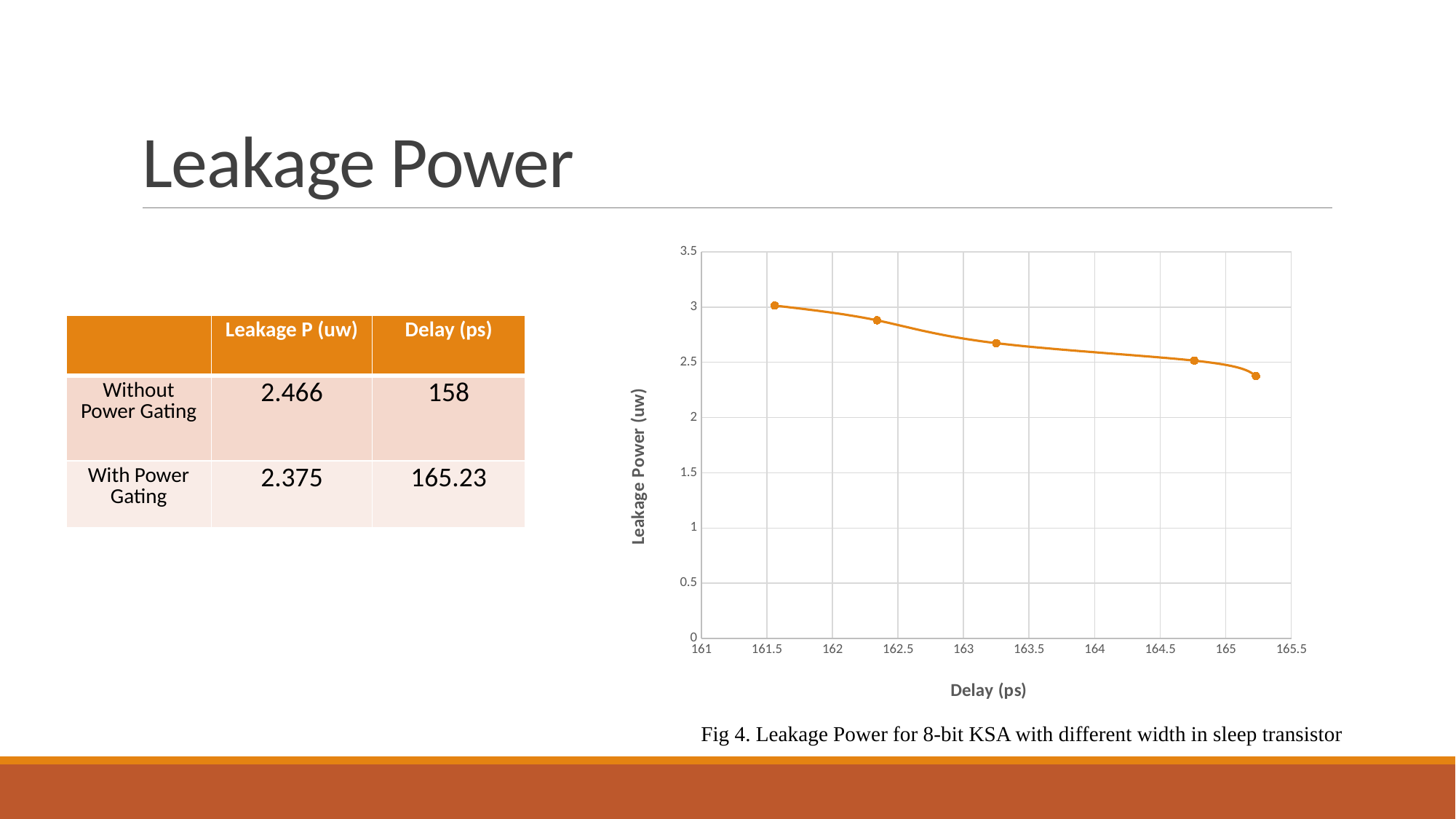

# Leakage Power

### Chart

| Category |  |
|---|---|
|  | Leakage P (uw) | Delay (ps) |
| --- | --- | --- |
| Without Power Gating | 2.466 | 158 |
| With Power Gating | 2.375 | 165.23 |
Fig 4. Leakage Power for 8-bit KSA with different width in sleep transistor